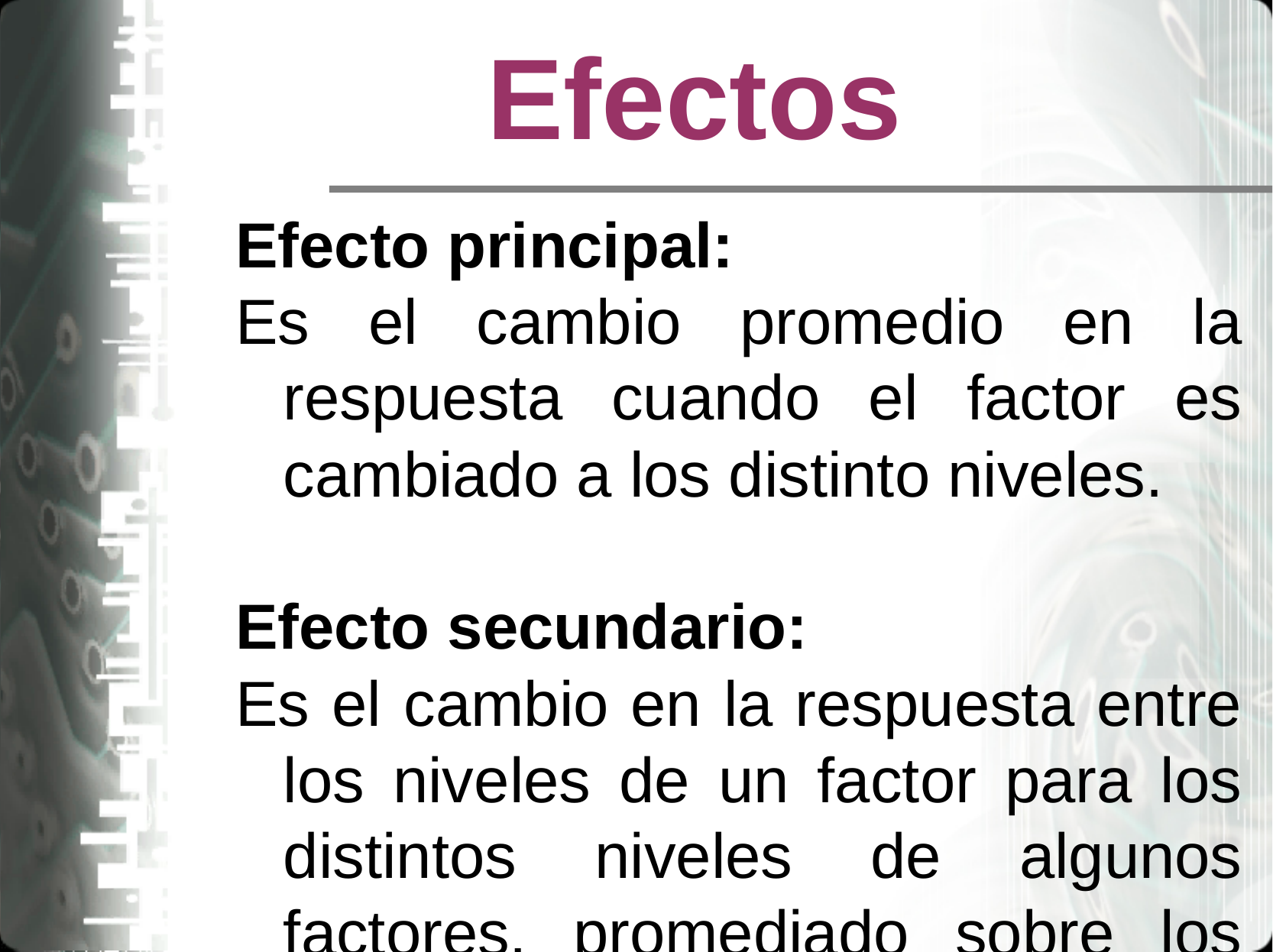

# Efectos
Efecto principal:
Es el cambio promedio en la respuesta cuando el factor es cambiado a los distinto niveles.

Efecto secundario:
Es el cambio en la respuesta entre los niveles de un factor para los distintos niveles de algunos factores, promediado sobre los niveles de los factores restantes.